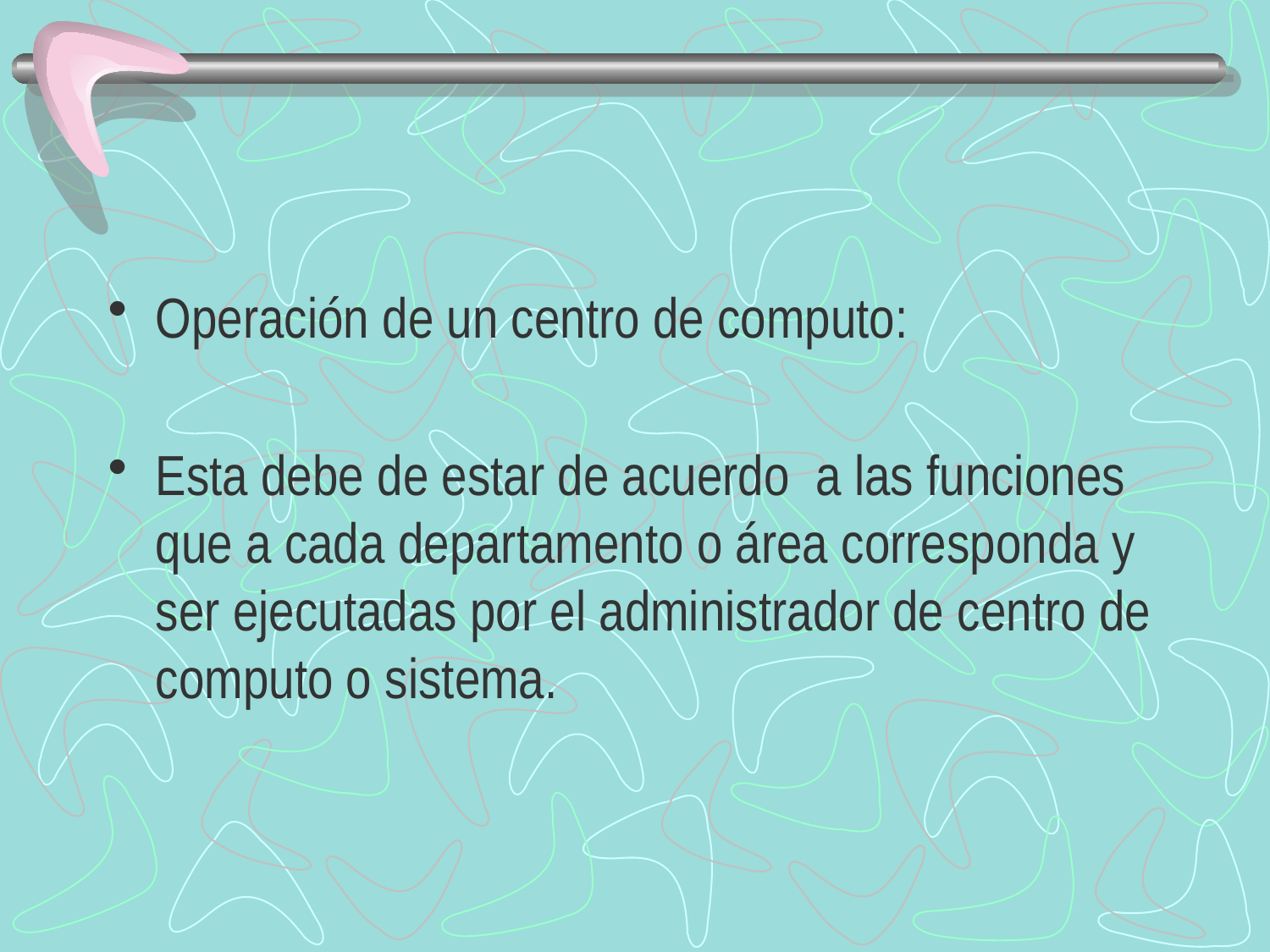

#
Operación de un centro de computo:

Esta debe de estar de acuerdo  a las funciones que a cada departamento o área corresponda y ser ejecutadas por el administrador de centro de computo o sistema.